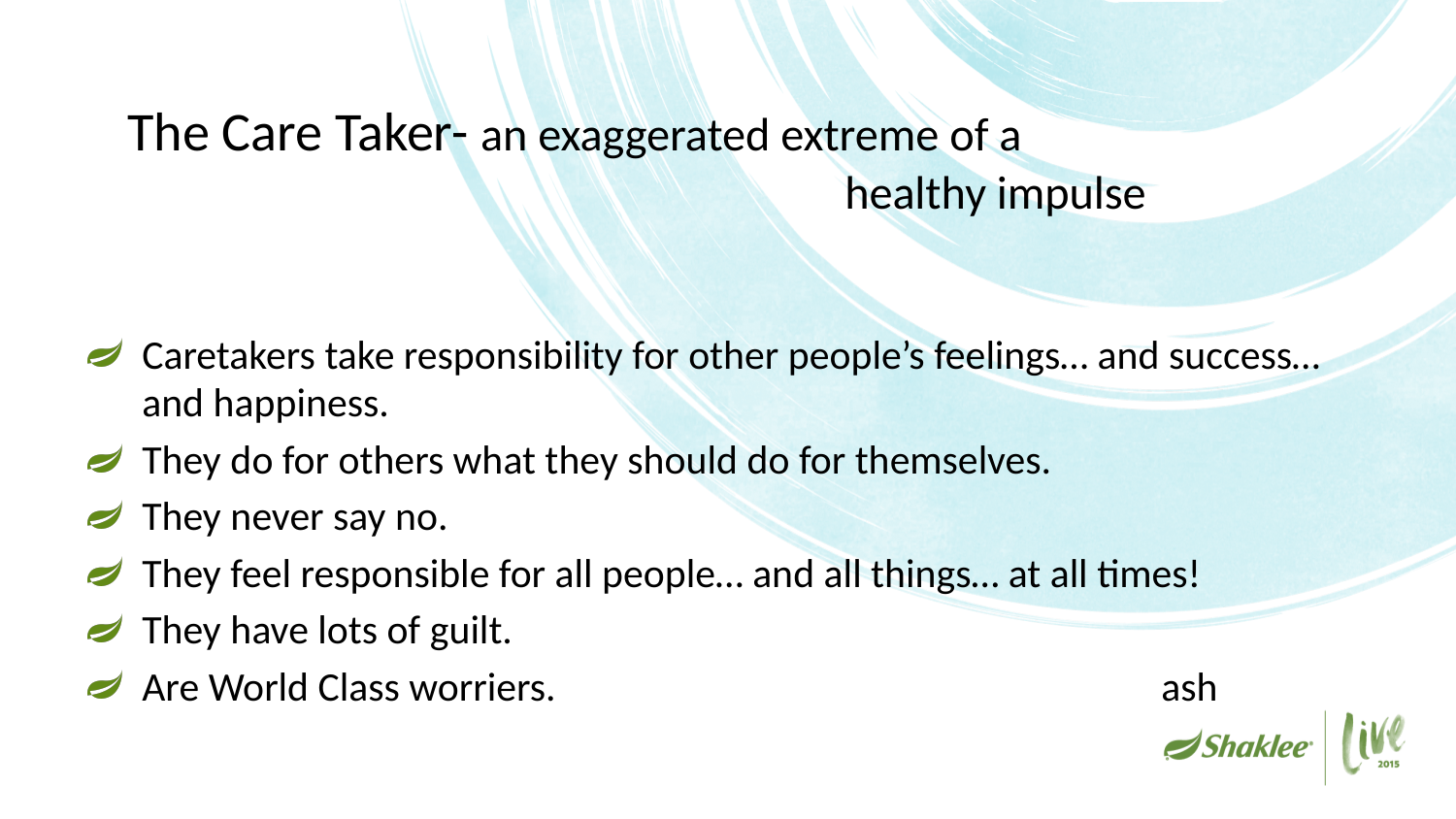

# The Care Taker- an exaggerated extreme of a 								healthy impulse

Caretakers take responsibility for other people’s feelings… and success… and happiness.
They do for others what they should do for themselves.
They never say no.
They feel responsible for all people… and all things… at all times!
They have lots of guilt.
Are World Class worriers.					ash